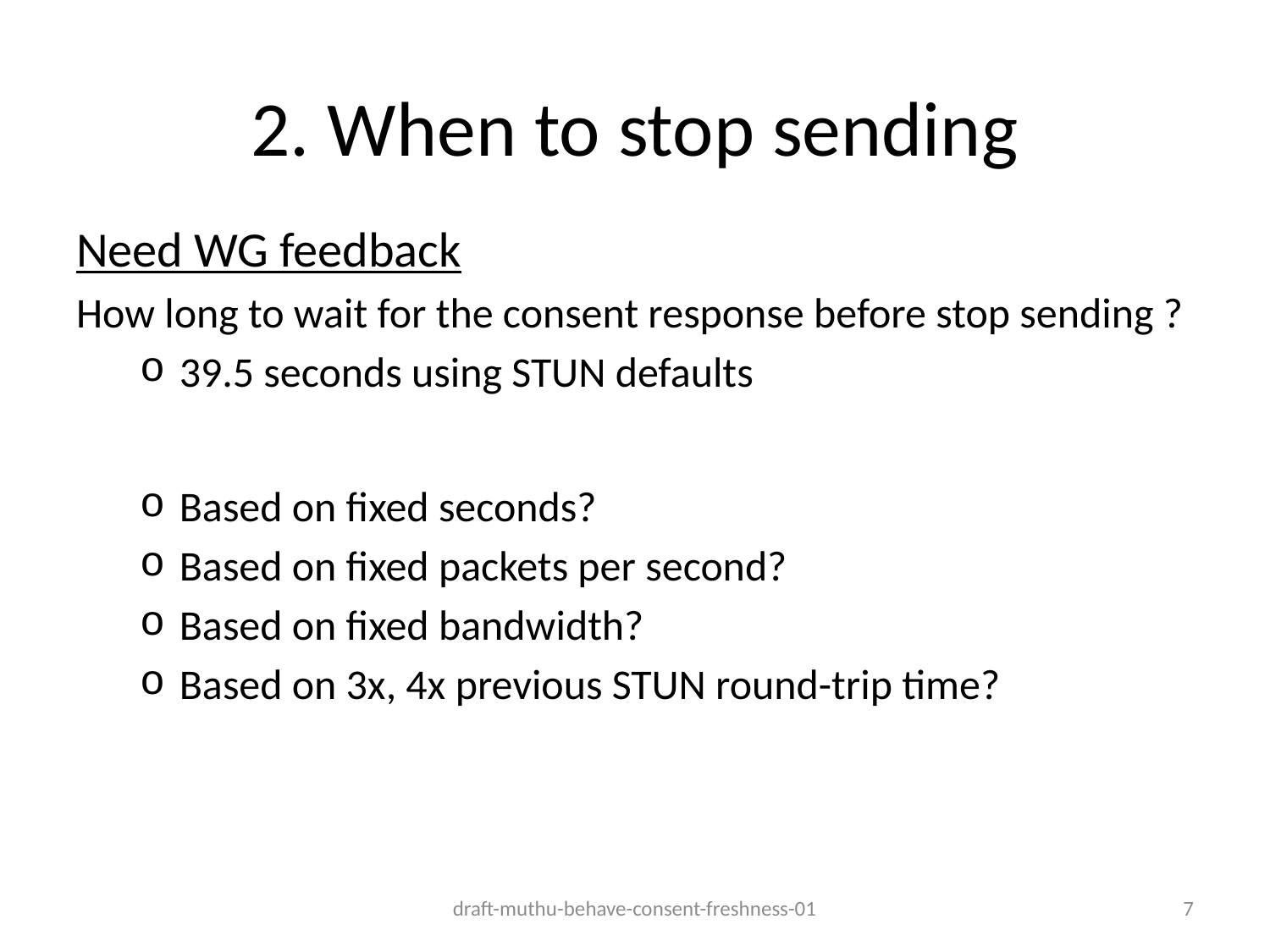

# 2. When to stop sending
Need WG feedback
How long to wait for the consent response before stop sending ?
39.5 seconds using STUN defaults

Based on fixed seconds?
Based on fixed packets per second?
Based on fixed bandwidth?
Based on 3x, 4x previous STUN round-trip time?

draft-muthu-behave-consent-freshness-01
7